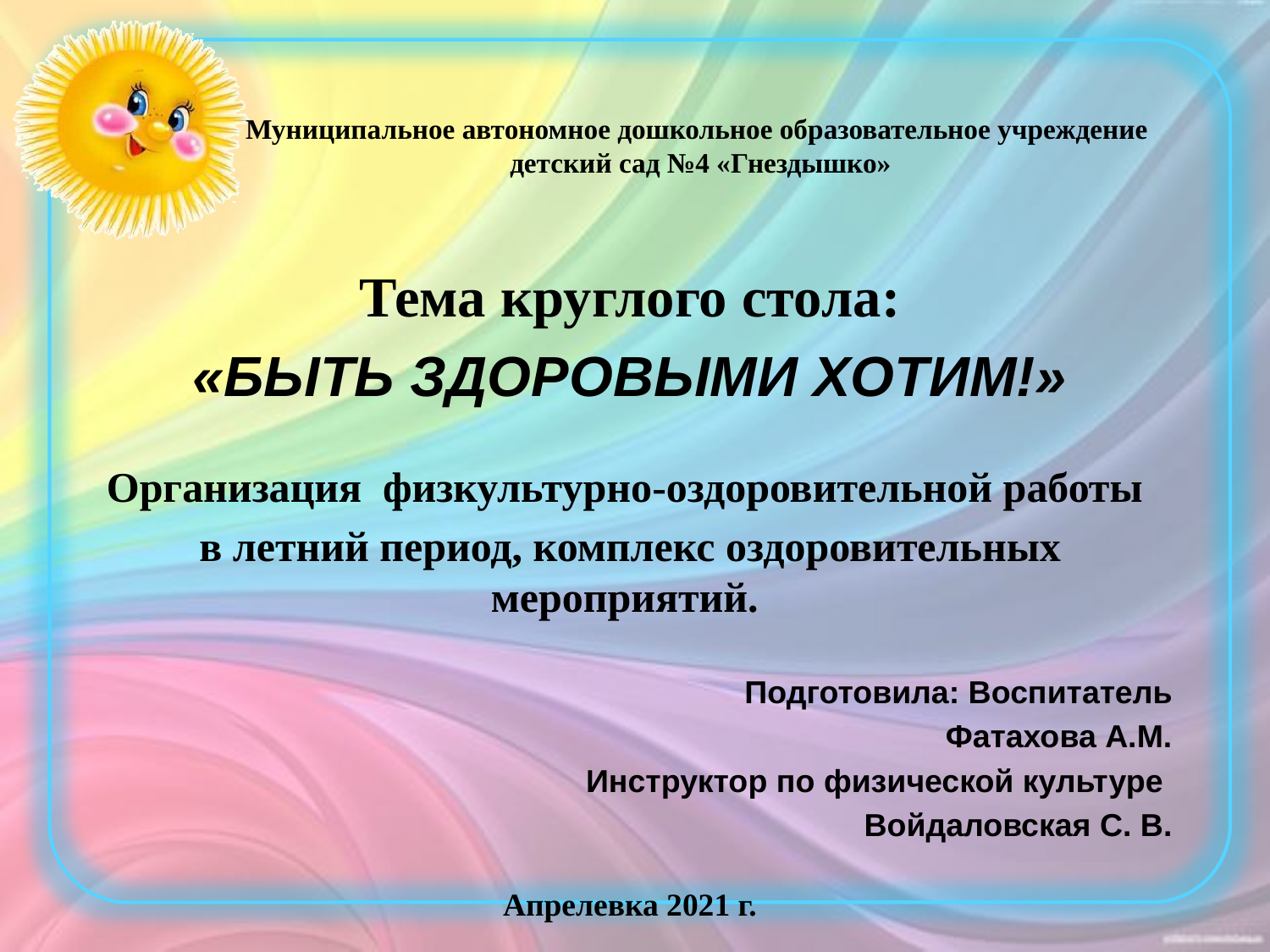

# Муниципальное автономное дошкольное образовательное учреждение детский сад №4 «Гнездышко»
Тема круглого стола:
«БЫТЬ ЗДОРОВЫМИ ХОТИМ!»

Организация  физкультурно-оздоровительной работы
в летний период, комплекс оздоровительных мероприятий.

Подготовила: Воспитатель
Фатахова А.М.
Инструктор по физической культуре
Войдаловская С. В.

Апрелевка 2021 г.